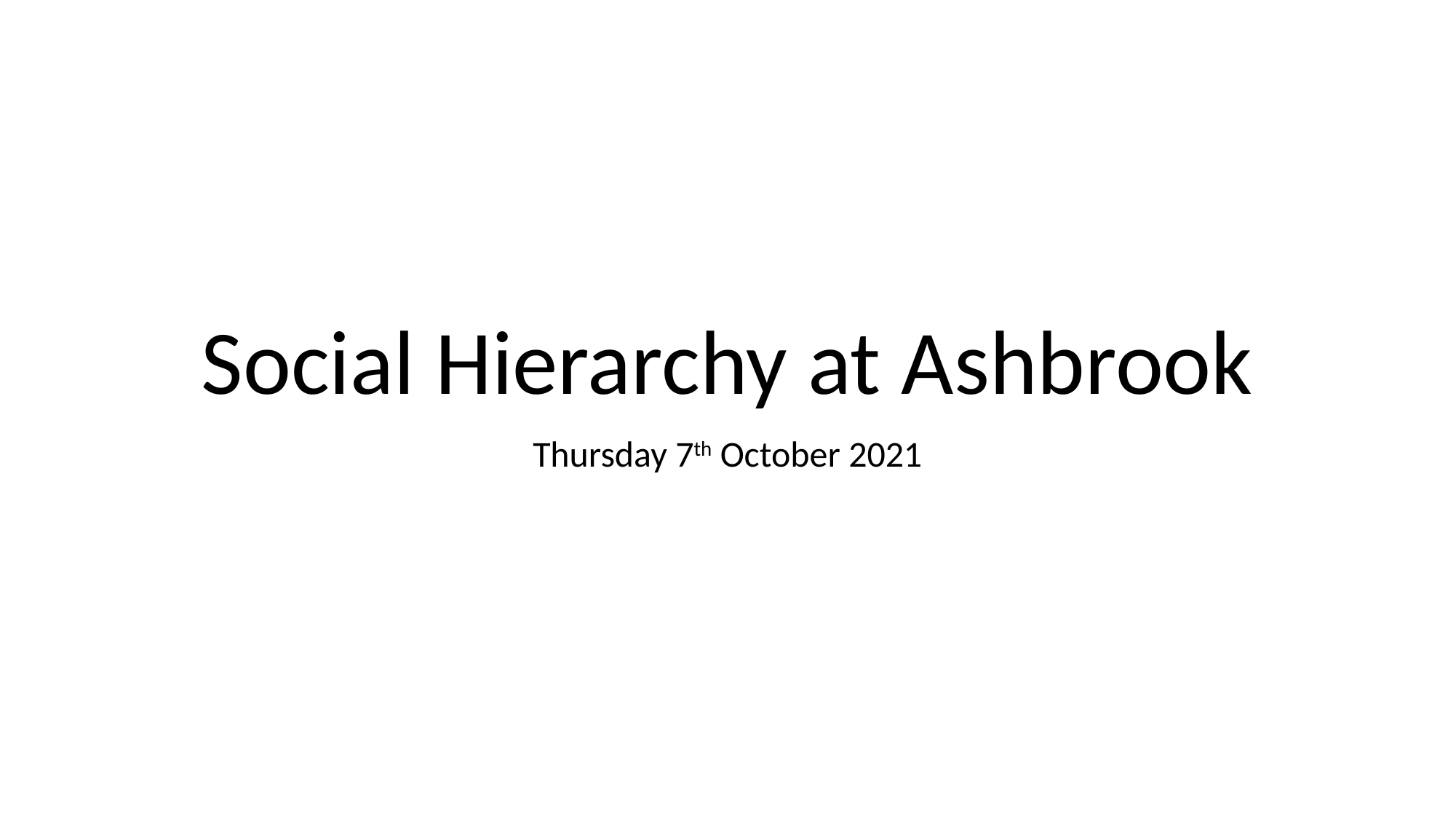

# Social Hierarchy at Ashbrook
Thursday 7th October 2021